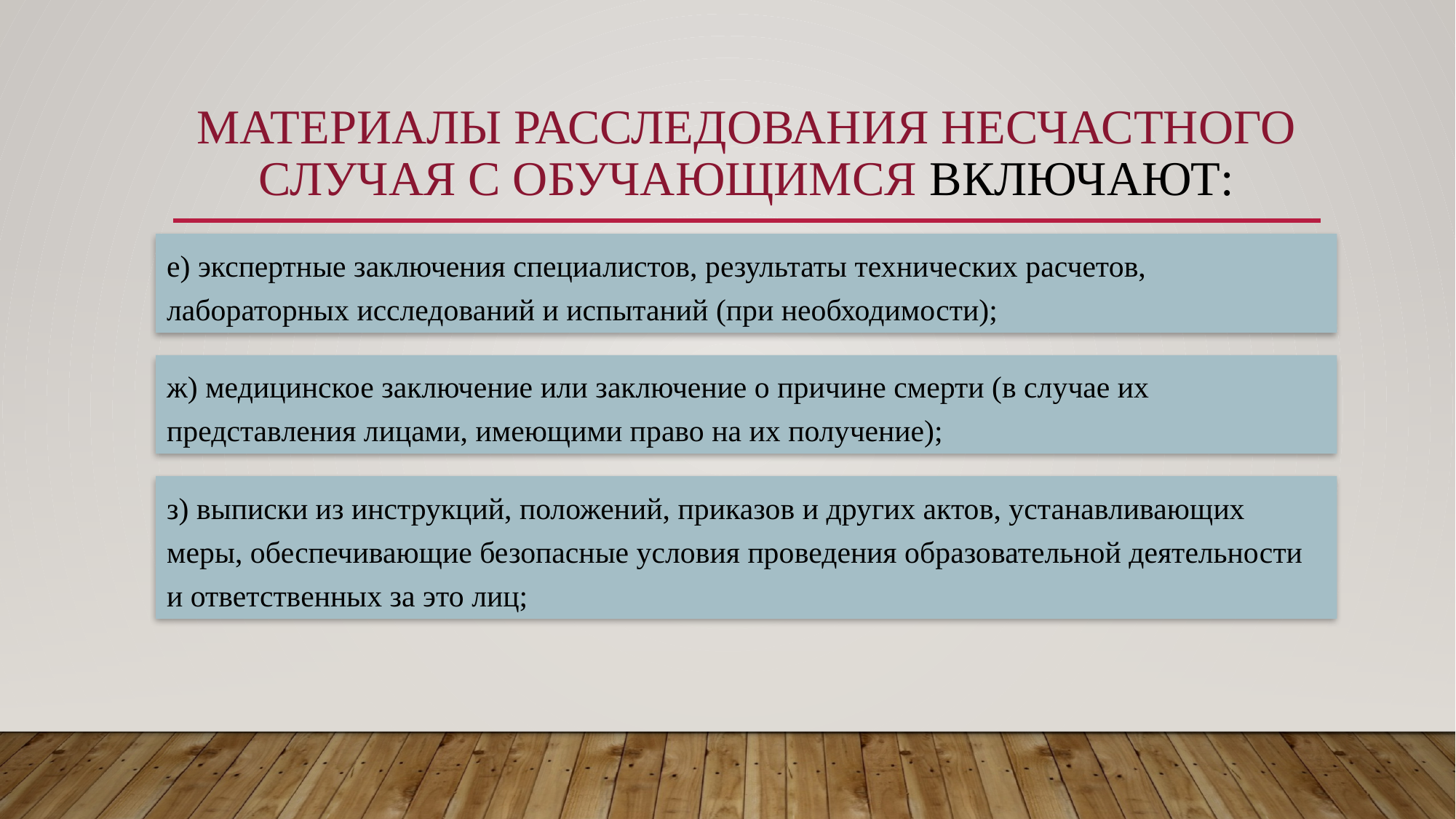

# Материалы расследования несчастного случая с обучающимся включают:
е) экспертные заключения специалистов, результаты технических расчетов, лабораторных исследований и испытаний (при необходимости);
ж) медицинское заключение или заключение о причине смерти (в случае их представления лицами, имеющими право на их получение);
з) выписки из инструкций, положений, приказов и других актов, устанавливающих меры, обеспечивающие безопасные условия проведения образовательной деятельности и ответственных за это лиц;